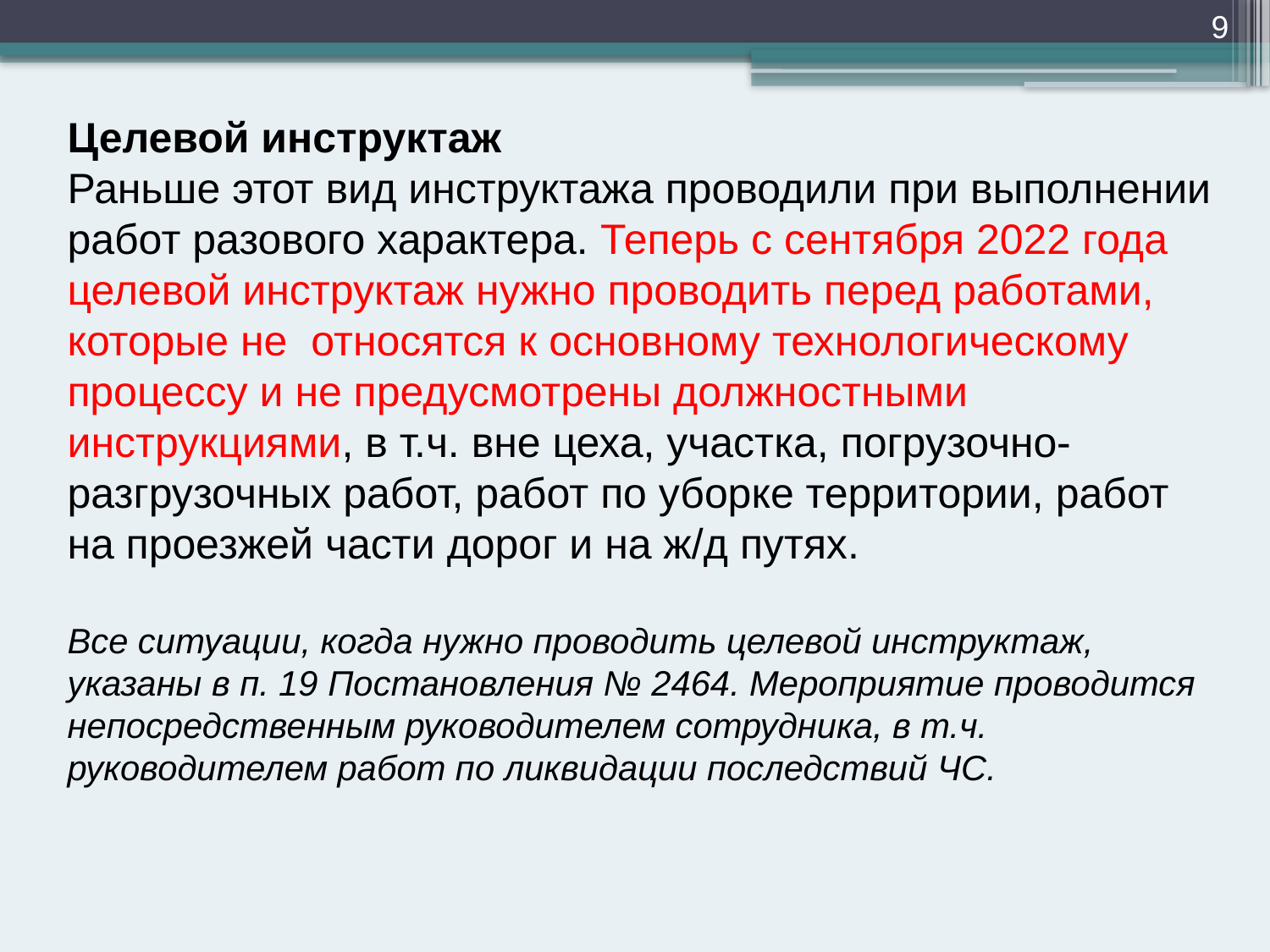

9
Целевой инструктаж
Раньше этот вид инструктажа проводили при выполнении работ разового характера. Теперь с сентября 2022 года целевой инструктаж нужно проводить перед работами, которые не  относятся к основному технологическому процессу и не предусмотрены должностными инструкциями, в т.ч. вне цеха, участка, погрузочно-разгрузочных работ, работ по уборке территории, работ на проезжей части дорог и на ж/д путях.

Все ситуации, когда нужно проводить целевой инструктаж, указаны в п. 19 Постановления № 2464. Мероприятие проводится непосредственным руководителем сотрудника, в т.ч. руководителем работ по ликвидации последствий ЧС.